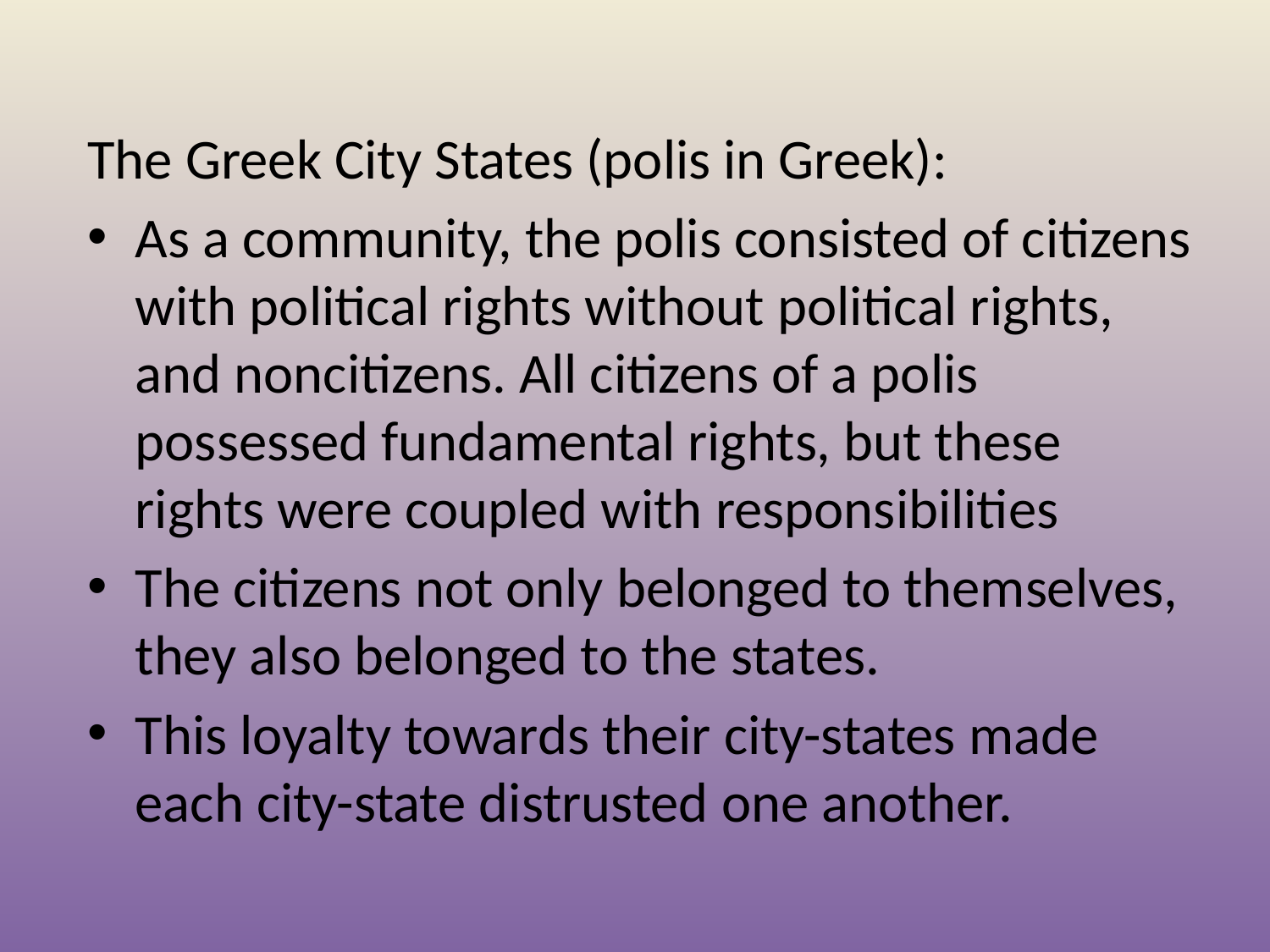

The Greek City States (polis in Greek):
As a community, the polis consisted of citizens with political rights without political rights, and noncitizens. All citizens of a polis possessed fundamental rights, but these rights were coupled with responsibilities
The citizens not only belonged to themselves, they also belonged to the states.
This loyalty towards their city-states made each city-state distrusted one another.